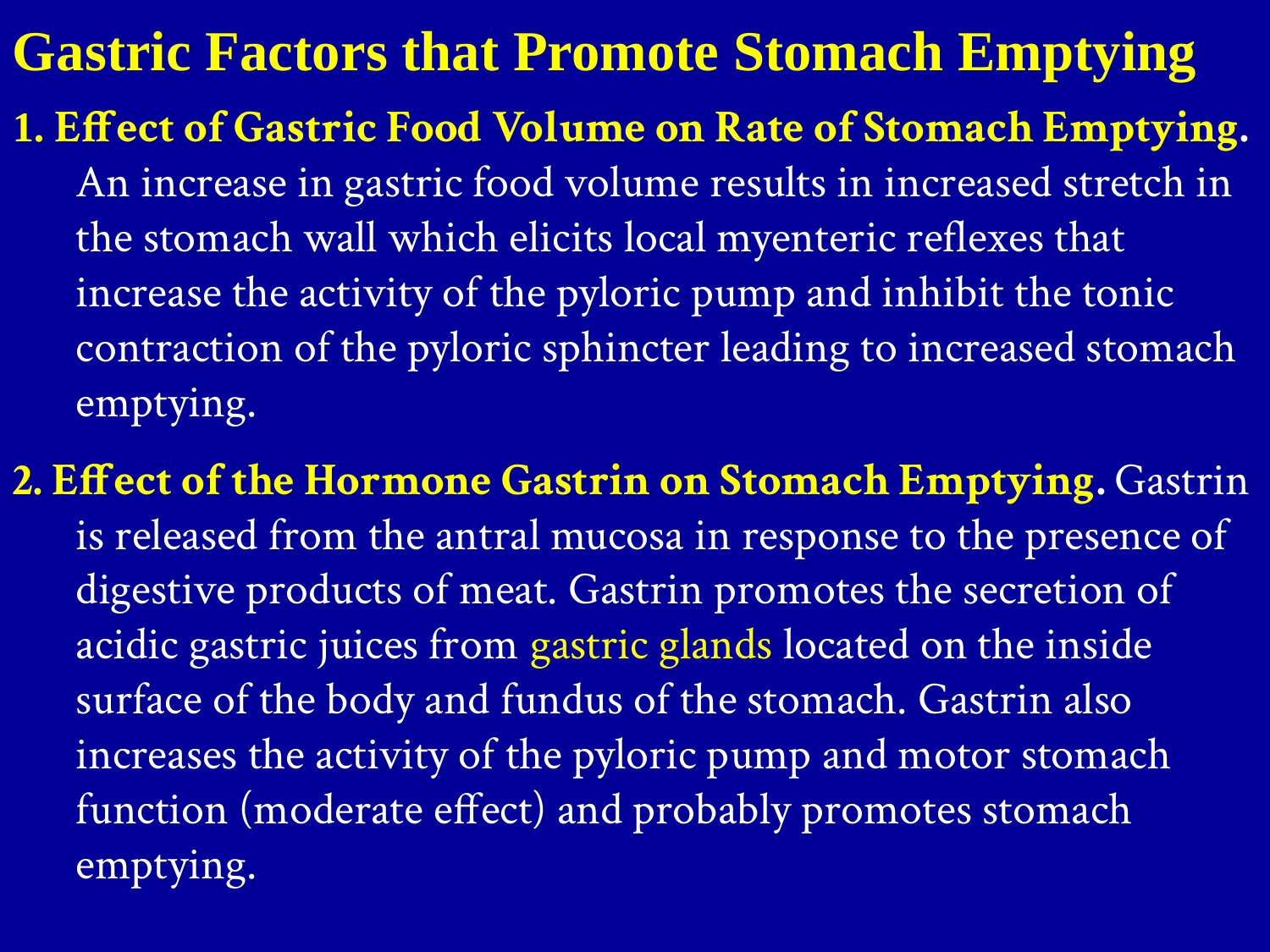

Gastric Factors that Promote Stomach Emptying
1. Effect of Gastric Food Volume on Rate of Stomach Emptying. An increase in gastric food volume results in increased stretch in the stomach wall which elicits local myenteric reflexes that increase the activity of the pyloric pump and inhibit the tonic contraction of the pyloric sphincter leading to increased stomach emptying.
2. Effect of the Hormone Gastrin on Stomach Emptying. Gastrin is released from the antral mucosa in response to the presence of digestive products of meat. Gastrin promotes the secretion of acidic gastric juices from gastric glands located on the inside surface of the body and fundus of the stomach. Gastrin also increases the activity of the pyloric pump and motor stomach function (moderate effect) and probably promotes stomach emptying.